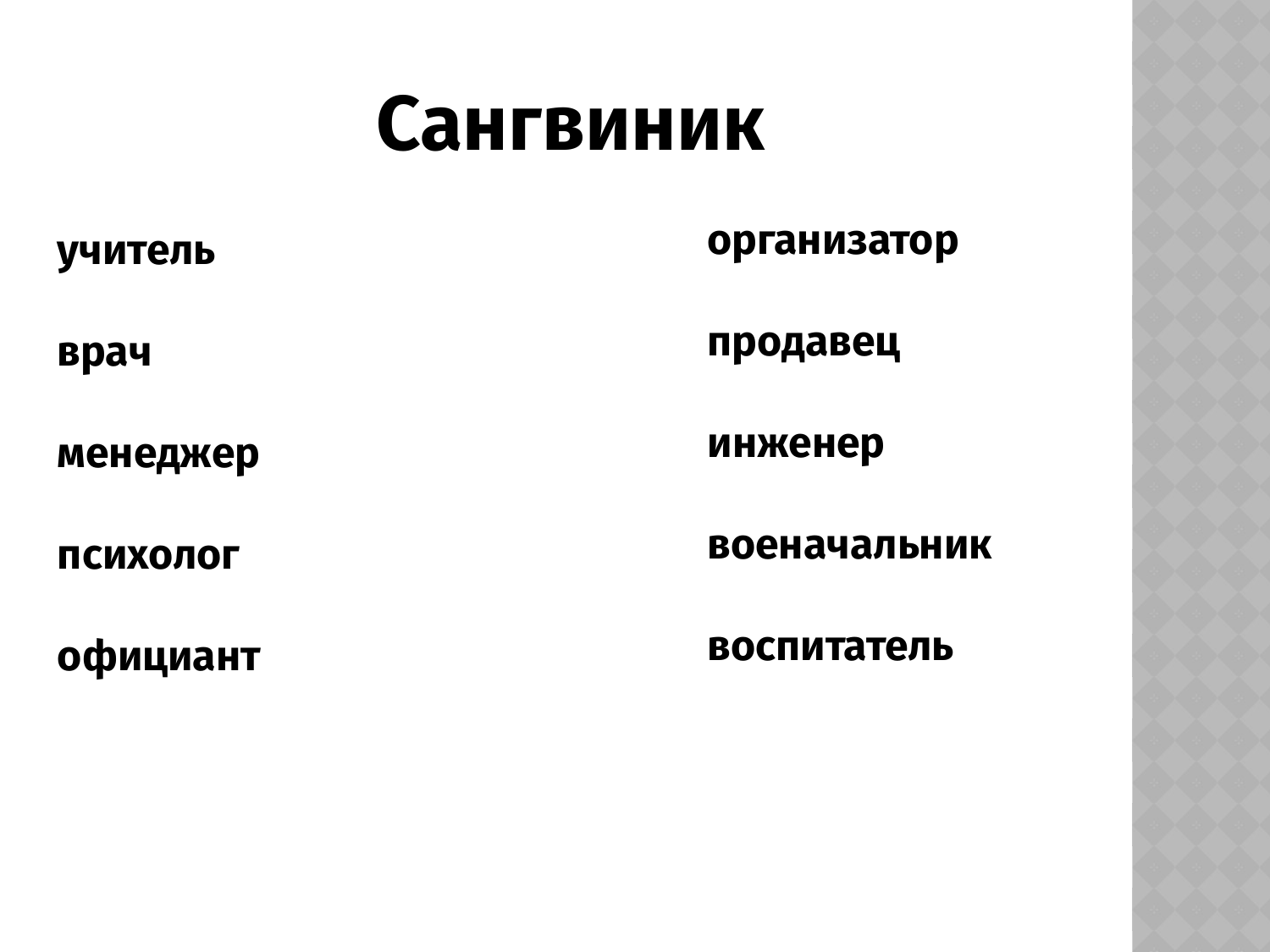

Сангвиник
организатор

продавец

инженер

военачальник

воспитатель

учитель

врач

менеджер

психолог

официант